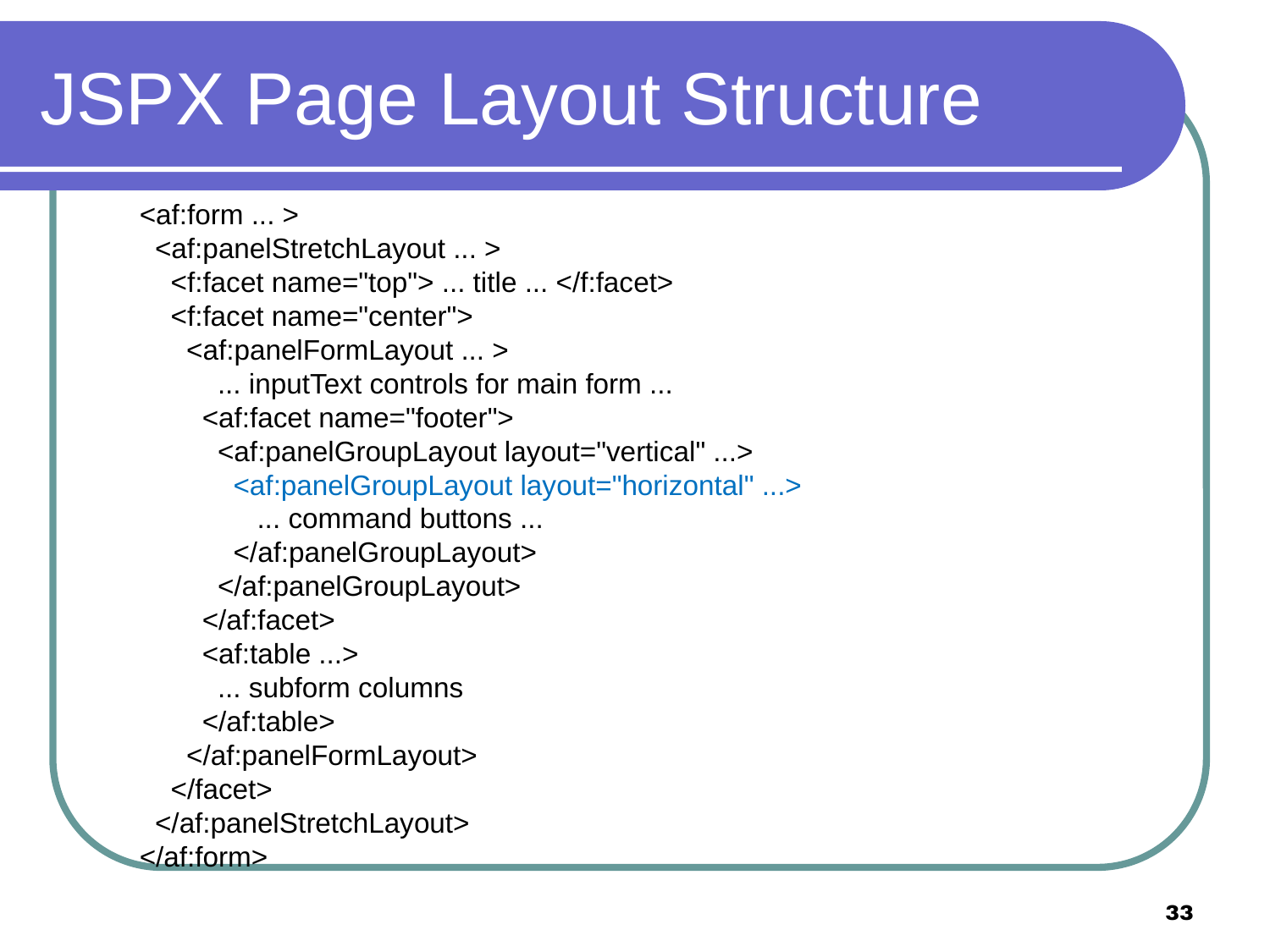

# JSPX Page Layout Structure
<af:form ... >
  <af:panelStretchLayout ... >
    <f:facet name="top"> ... title ... </f:facet>
    <f:facet name="center">
      <af:panelFormLayout ... >
          ... inputText controls for main form ...
        <af:facet name="footer">
          <af:panelGroupLayout layout="vertical" ...>
            <af:panelGroupLayout layout="horizontal" ...>
               ... command buttons ...
            </af:panelGroupLayout>
          </af:panelGroupLayout>
        </af:facet>
        <af:table ...>
          ... subform columns
        </af:table>
      </af:panelFormLayout>
    </facet>
  </af:panelStretchLayout>
</af:form>
33